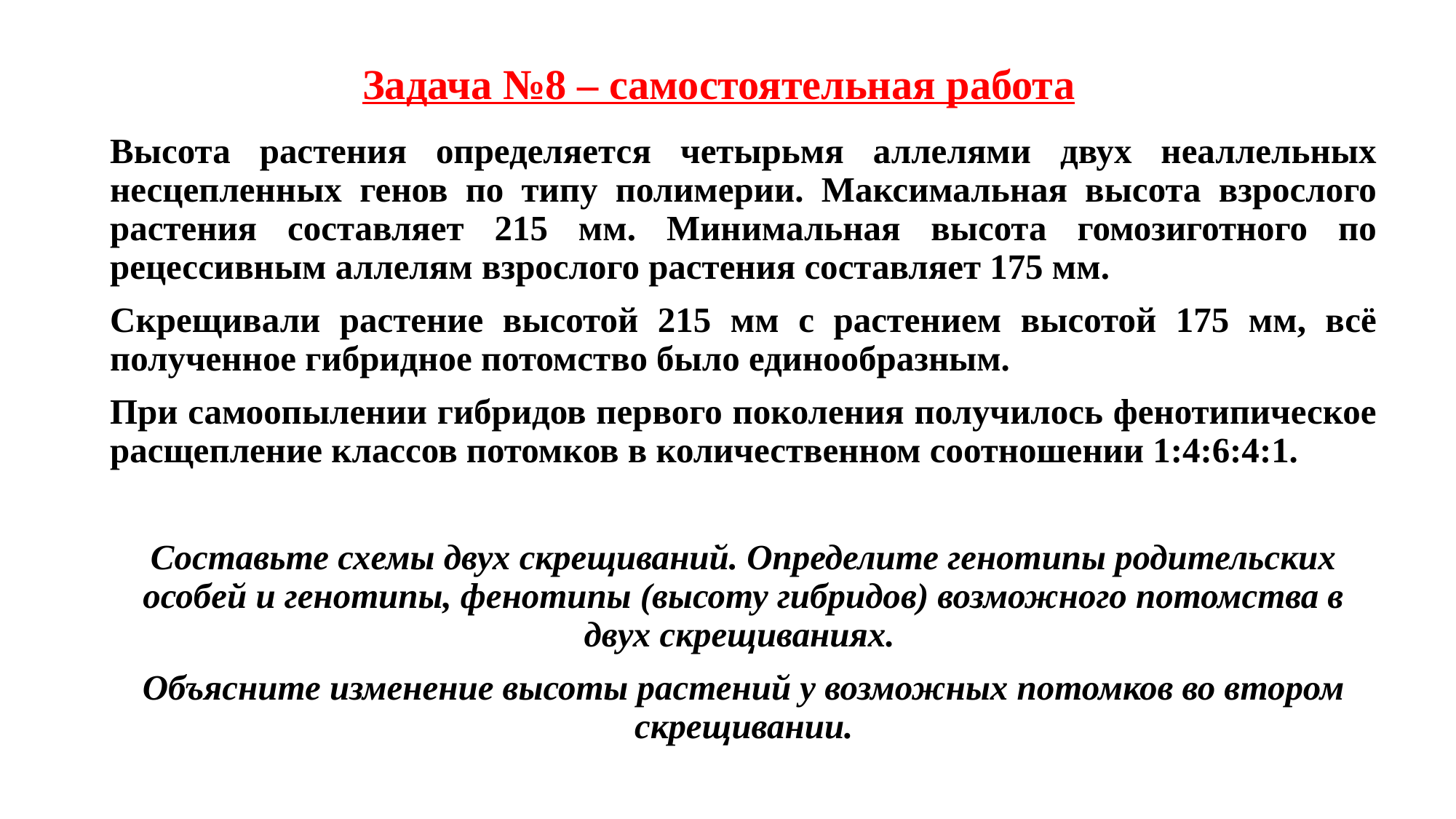

# Задача №8 – самостоятельная работа
Высота растения определяется четырьмя аллелями двух неаллельных несцепленных генов по типу полимерии. Максимальная высота взрослого растения составляет 215 мм. Минимальная высота гомозиготного по рецессивным аллелям взрослого растения составляет 175 мм.
Скрещивали растение высотой 215 мм с растением высотой 175 мм, всё полученное гибридное потомство было единообразным.
При самоопылении гибридов первого поколения получилось фенотипическое расщепление классов потомков в количественном соотношении 1:4:6:4:1.

Составьте схемы двух скрещиваний. Определите генотипы родительских особей и генотипы, фенотипы (высоту гибридов) возможного потомства в двух скрещиваниях.
Объясните изменение высоты растений у возможных потомков во втором скрещивании.